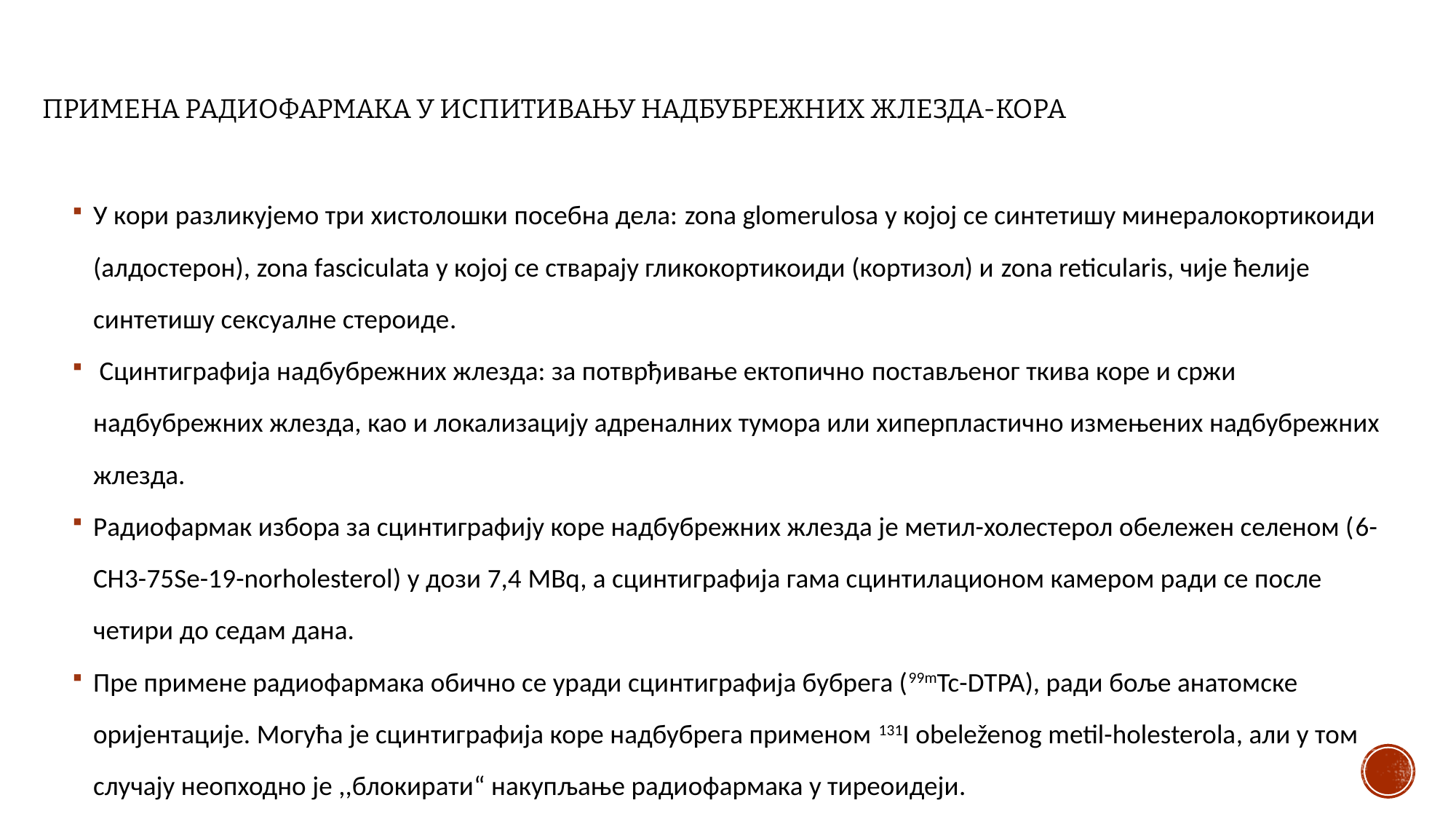

# ПРИМЕНА РАДИОФАРМАКА У ИспитивАЊУ НАДБУБРЕЖНИХ ЖЛЕЗДА-Кора

У кори разликујемо три хистолошки посебна дела: zona glomerulosa у којој се синтетишу минералокортикоиди (алдостерон), zona fasciculata у којој се стварају гликокортикоиди (кортизол) и zona reticularis, чије ћелије синтетишу сексуалне стероиде.
 Сцинтиграфија надбубрежних жлезда: за потврђивање ектопично постављеног ткива коре и сржи надбубрежних жлезда, као и локализацију адреналних тумора или хиперпластично измењених надбубрежних жлезда.
Радиофармак избора за сцинтиграфију коре надбубрежних жлезда је метил-холестерол обележен селеном (6-CH3-75Se-19-norholesterol) у дози 7,4 MBq, а сцинтиграфија гама сцинтилационом камером ради се после четири до седам дана.
Пре примене радиофармака обично се уради сцинтиграфија бубрега (99mTc-DTPA), ради боље анатомске оријентације. Могућа је сцинтиграфија коре надбубрега применом 131I obeleženog metil-holesterola, али у том случају неопходно је ,,блокирати“ накупљање радиофармака у тиреоидеји.